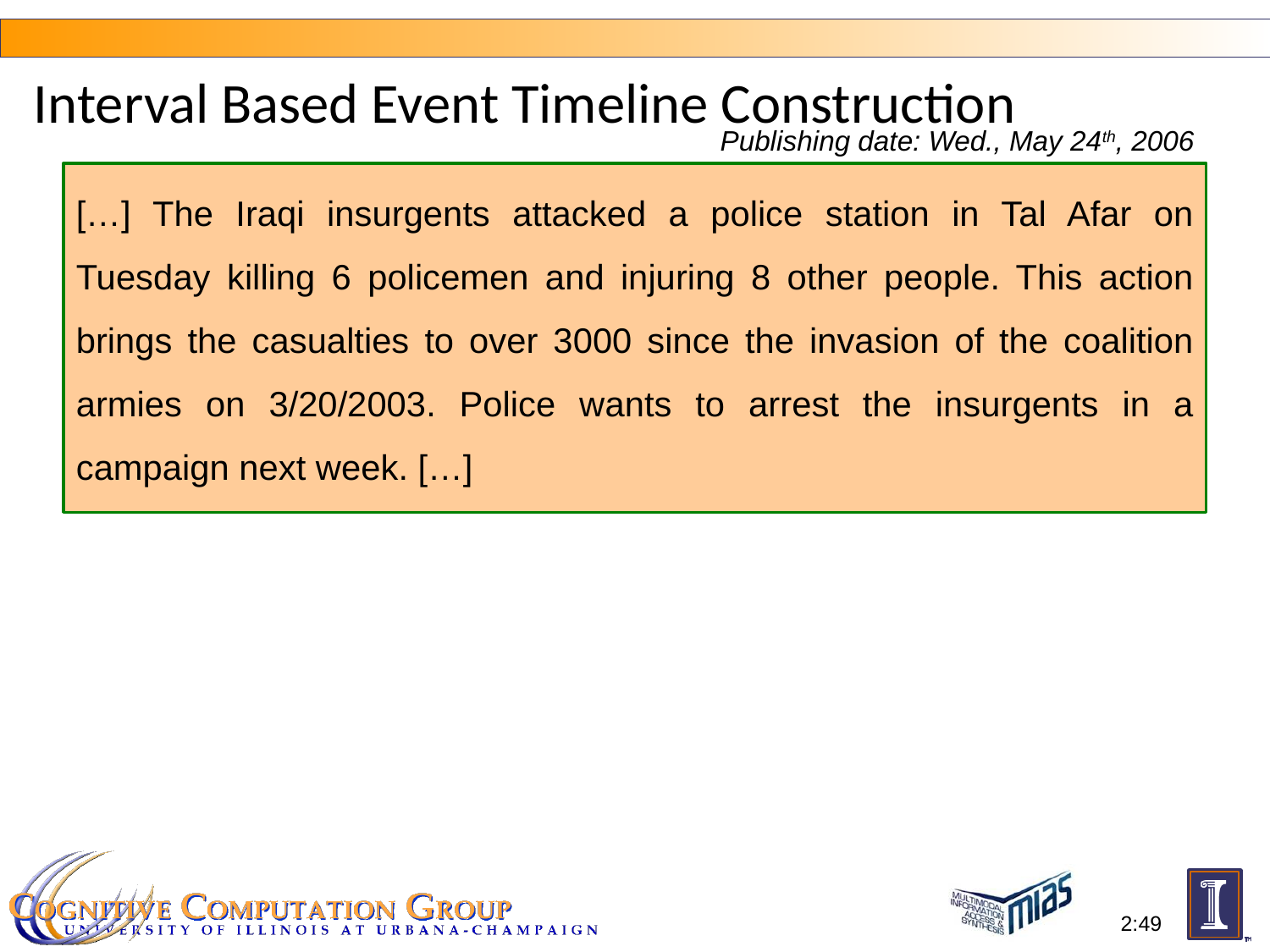

Interval Based Event Timeline Construction
Publishing date: Wed., May 24th, 2006
[…] The Iraqi insurgents attacked a police station in Tal Afar on Tuesday killing 6 policemen and injuring 8 other people. This action brings the casualties to over 3000 since the invasion of the coalition armies on 3/20/2003. Police wants to arrest the insurgents in a campaign next week. […]
2:49